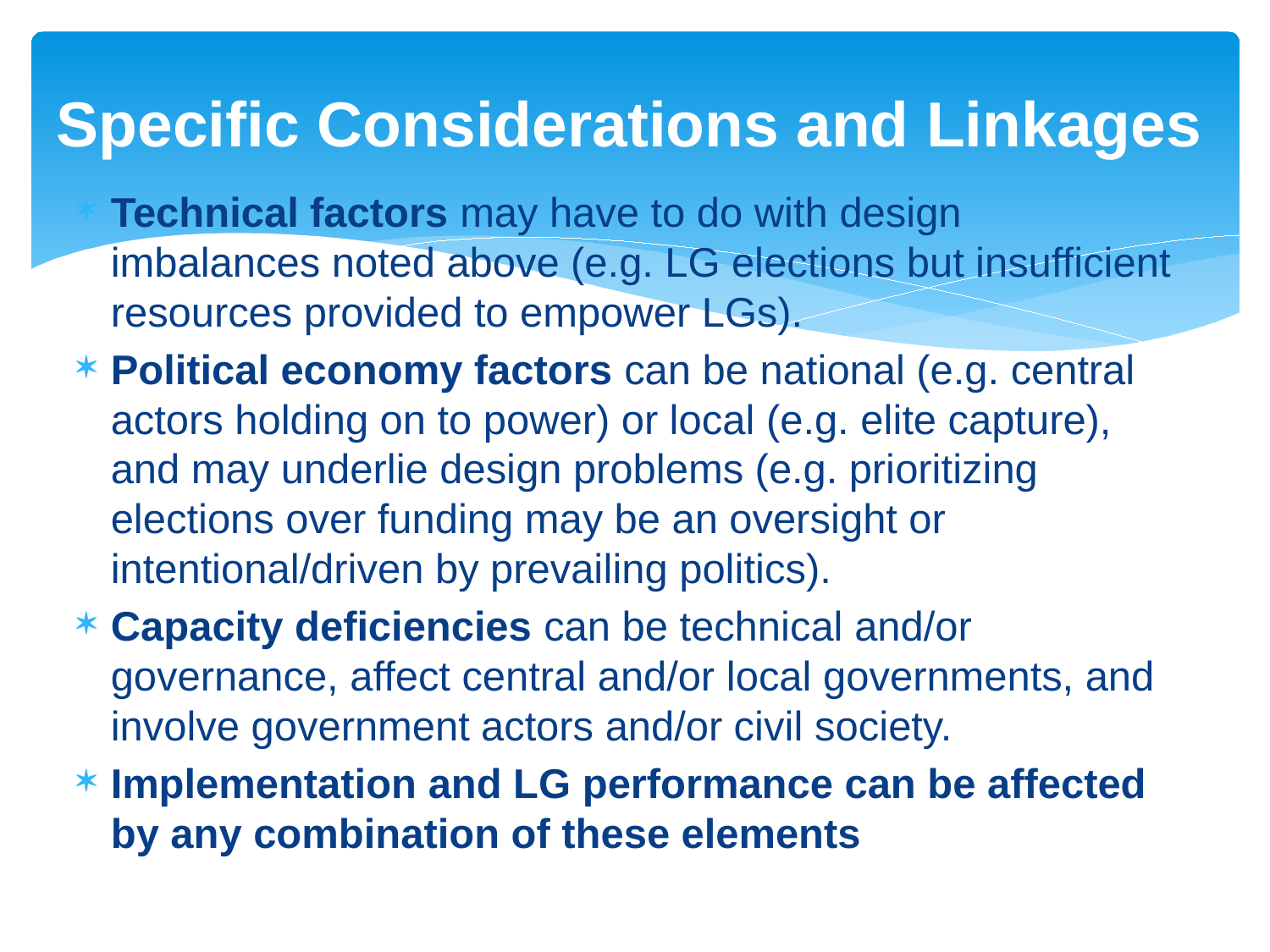

# Specific Considerations and Linkages
Technical factors may have to do with design imbalances noted above (e.g. LG elections but insufficient resources provided to empower LGs).
Political economy factors can be national (e.g. central actors holding on to power) or local (e.g. elite capture), and may underlie design problems (e.g. prioritizing elections over funding may be an oversight or intentional/driven by prevailing politics).
Capacity deficiencies can be technical and/or governance, affect central and/or local governments, and involve government actors and/or civil society.
Implementation and LG performance can be affected by any combination of these elements